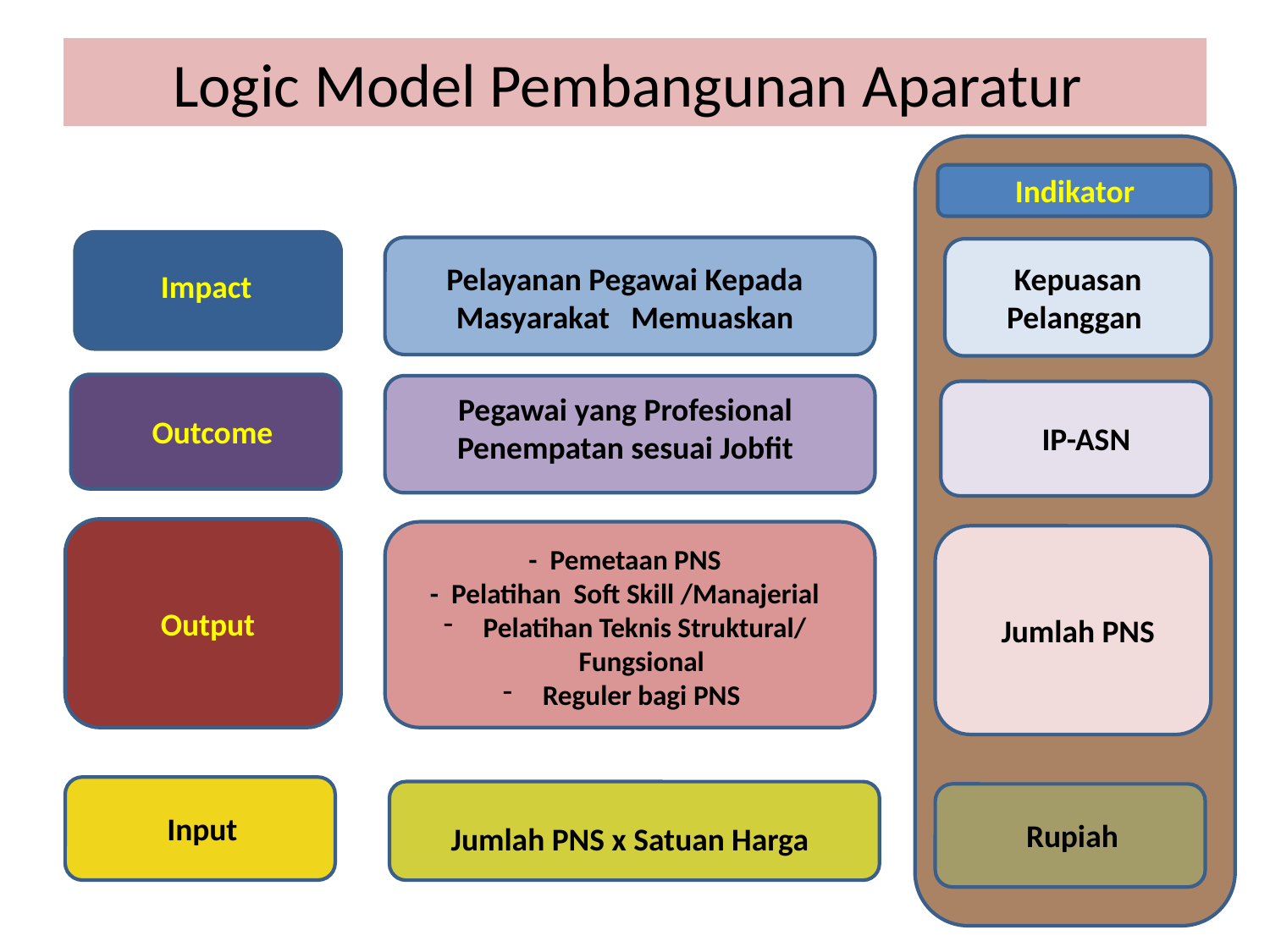

# Logic Model Pembangunan Aparatur

Indikator

Pelayanan Pegawai Kepada Masyarakat   Memuaskan
Kepuasan Pelanggan
Impact

Pegawai yang Profesional
Penempatan sesuai Jobfit
Outcome
IP-ASN

-  Pemetaan PNS
-  Pelatihan  Soft Skill /Manajerial
Pelatihan Teknis Struktural/ Fungsional
Reguler bagi PNS
Output
Jumlah PNS

Input
Rupiah
Jumlah PNS x Satuan Harga